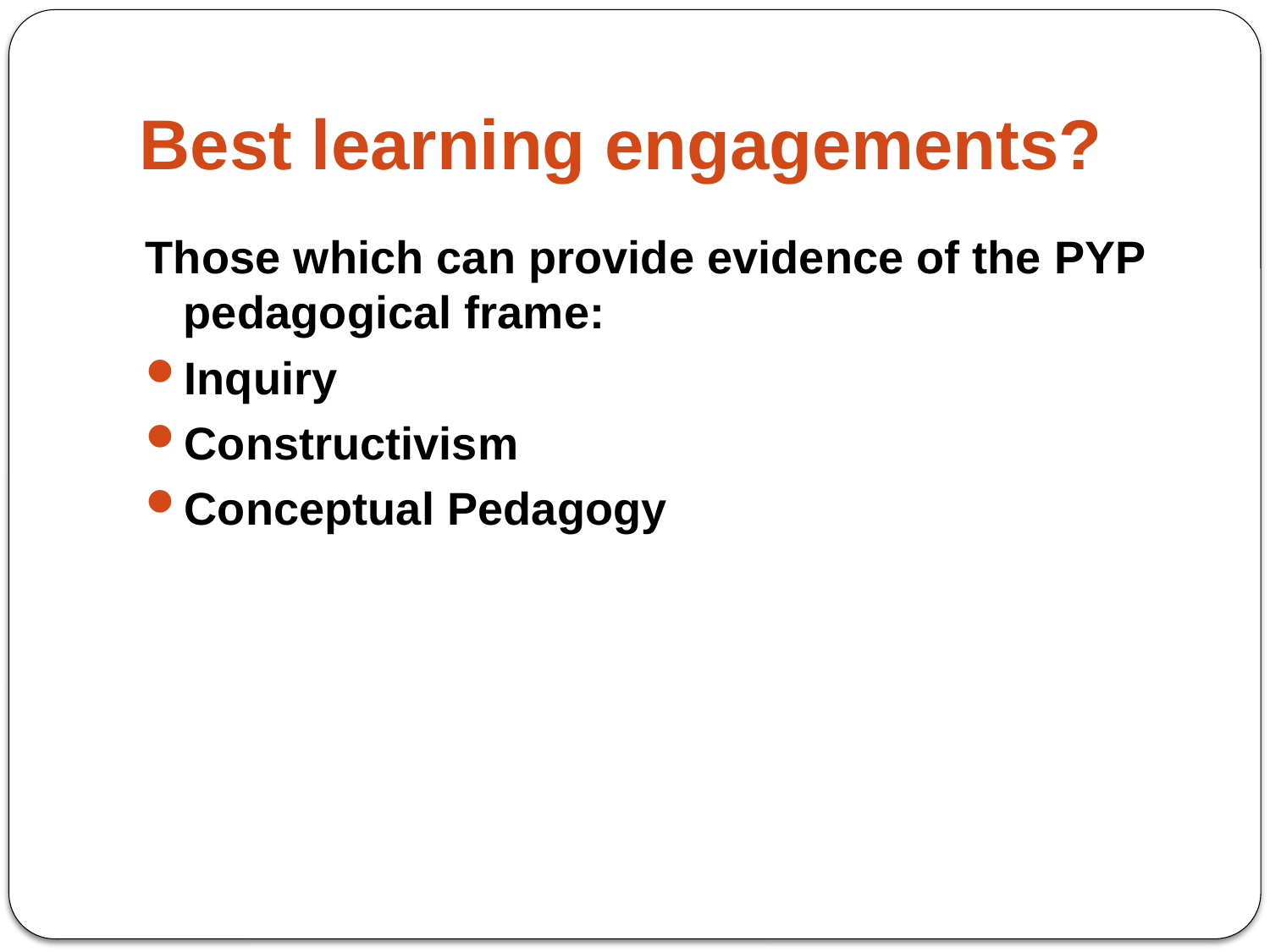

# Best learning engagements?
Those which can provide evidence of the PYP pedagogical frame:
Inquiry
Constructivism
Conceptual Pedagogy